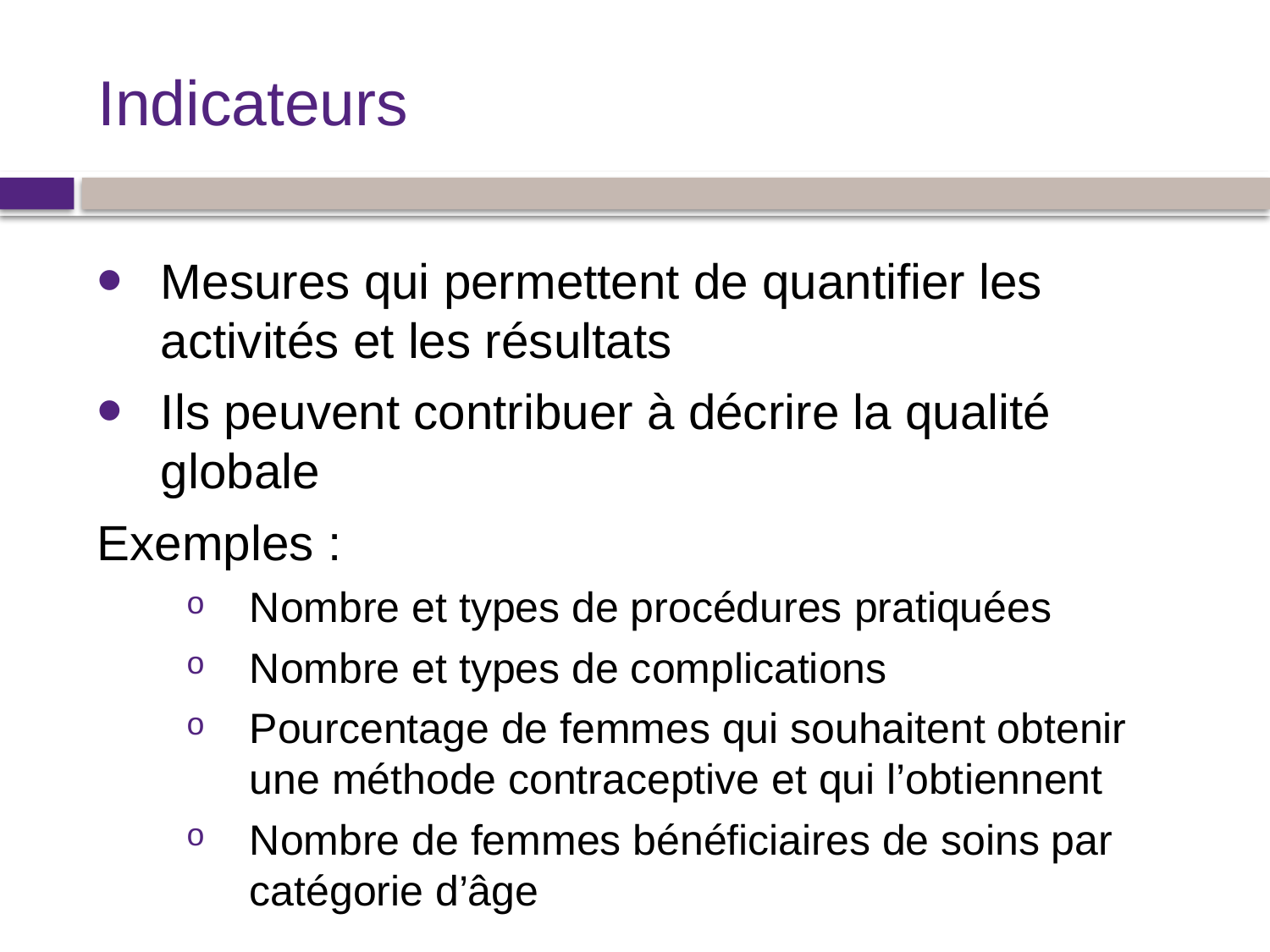

# Indicateurs
Mesures qui permettent de quantifier les activités et les résultats
Ils peuvent contribuer à décrire la qualité globale
Exemples :
Nombre et types de procédures pratiquées
Nombre et types de complications
Pourcentage de femmes qui souhaitent obtenir une méthode contraceptive et qui l’obtiennent
Nombre de femmes bénéficiaires de soins par catégorie d’âge